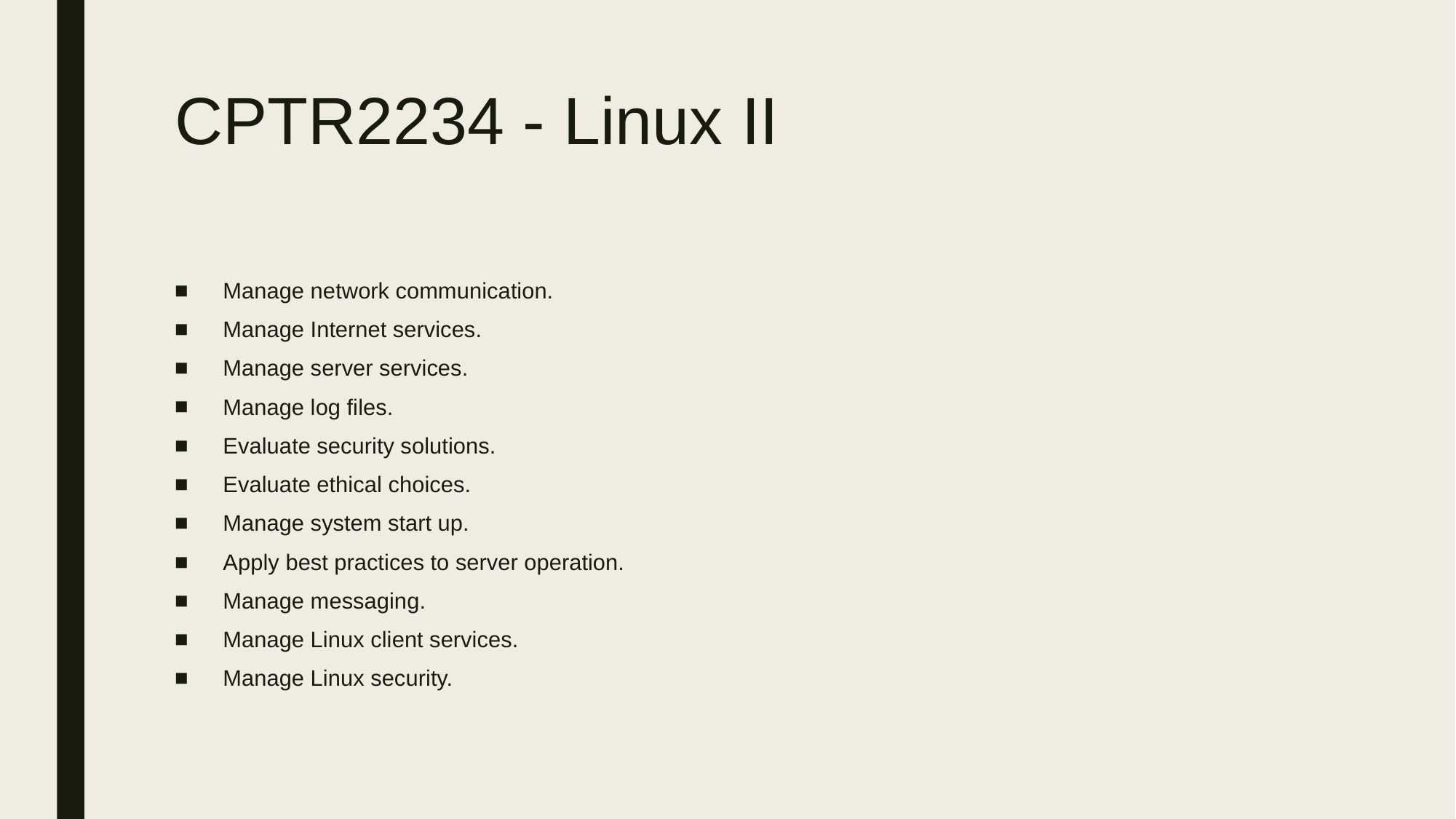

# CPTR2234 - Linux II
Manage network communication.
Manage Internet services.
Manage server services.
Manage log files.
Evaluate security solutions.
Evaluate ethical choices.
Manage system start up.
Apply best practices to server operation.
Manage messaging.
Manage Linux client services.
Manage Linux security.